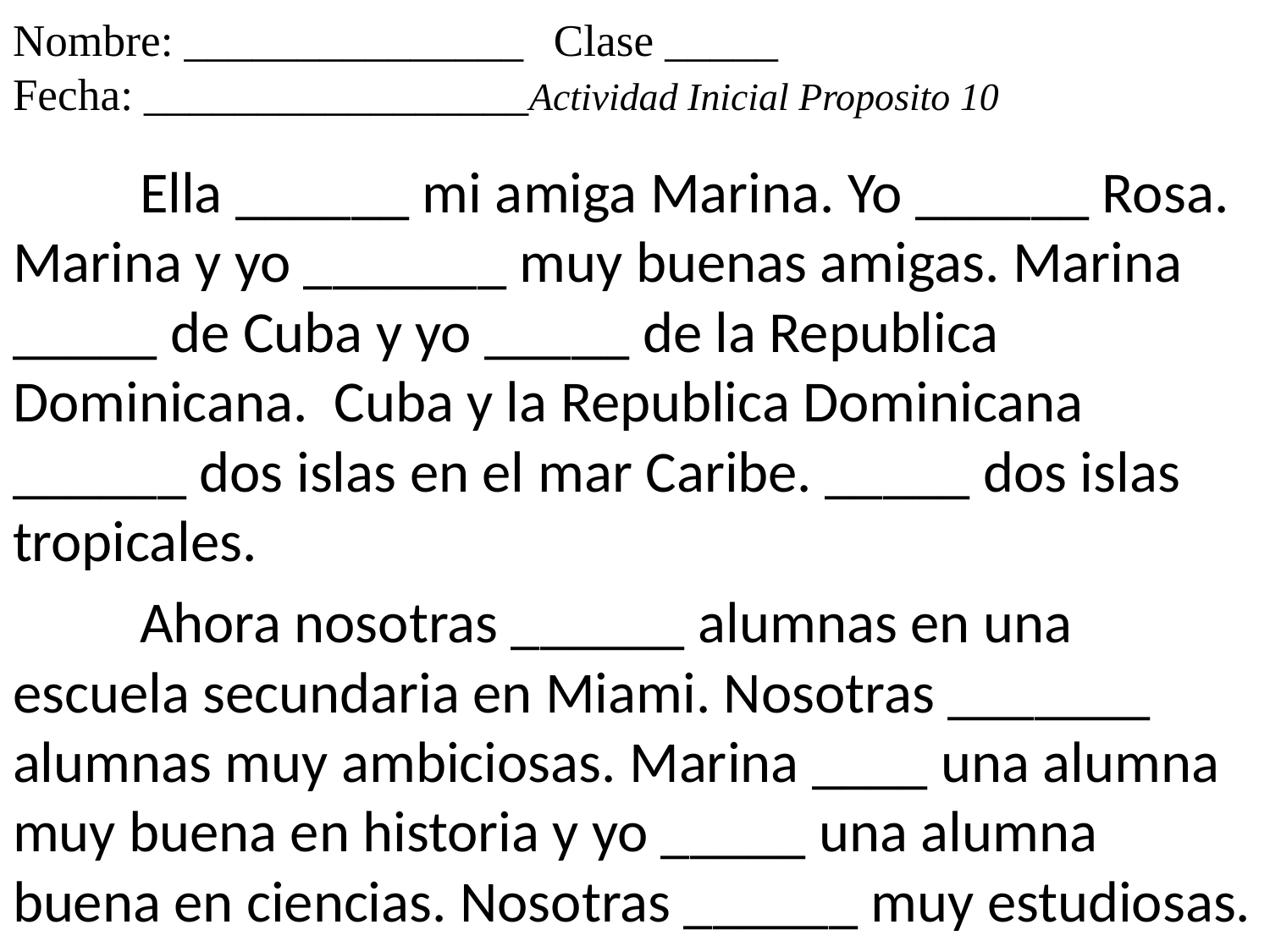

# Nombre: _______________		Clase _____ Fecha: _________________Actividad Inicial Proposito 10
	Ella ______ mi amiga Marina. Yo ______ Rosa. Marina y yo _______ muy buenas amigas. Marina _____ de Cuba y yo _____ de la Republica Dominicana.  Cuba y la Republica Dominicana ______ dos islas en el mar Caribe. _____ dos islas tropicales.
	Ahora nosotras ______ alumnas en una escuela secundaria en Miami. Nosotras _______ alumnas muy ambiciosas. Marina ____ una alumna muy buena en historia y yo _____ una alumna buena en ciencias. Nosotras ______ muy estudiosas.